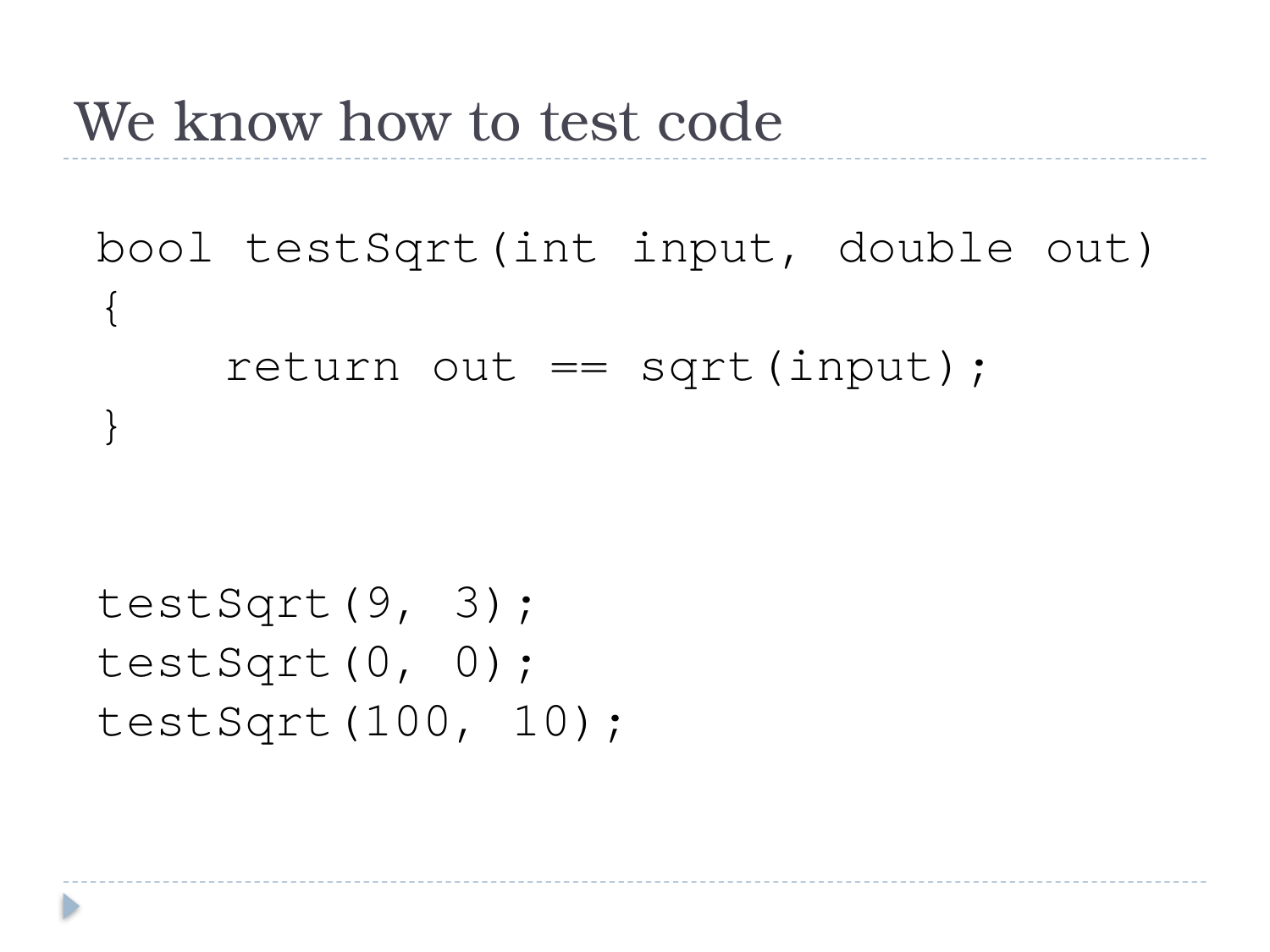

# We know how to test code
bool testSqrt(int input, double out)
{
	return out == sqrt(input);
}

testSqrt(9, 3);
testSqrt(0, 0);
testSqrt(100, 10);